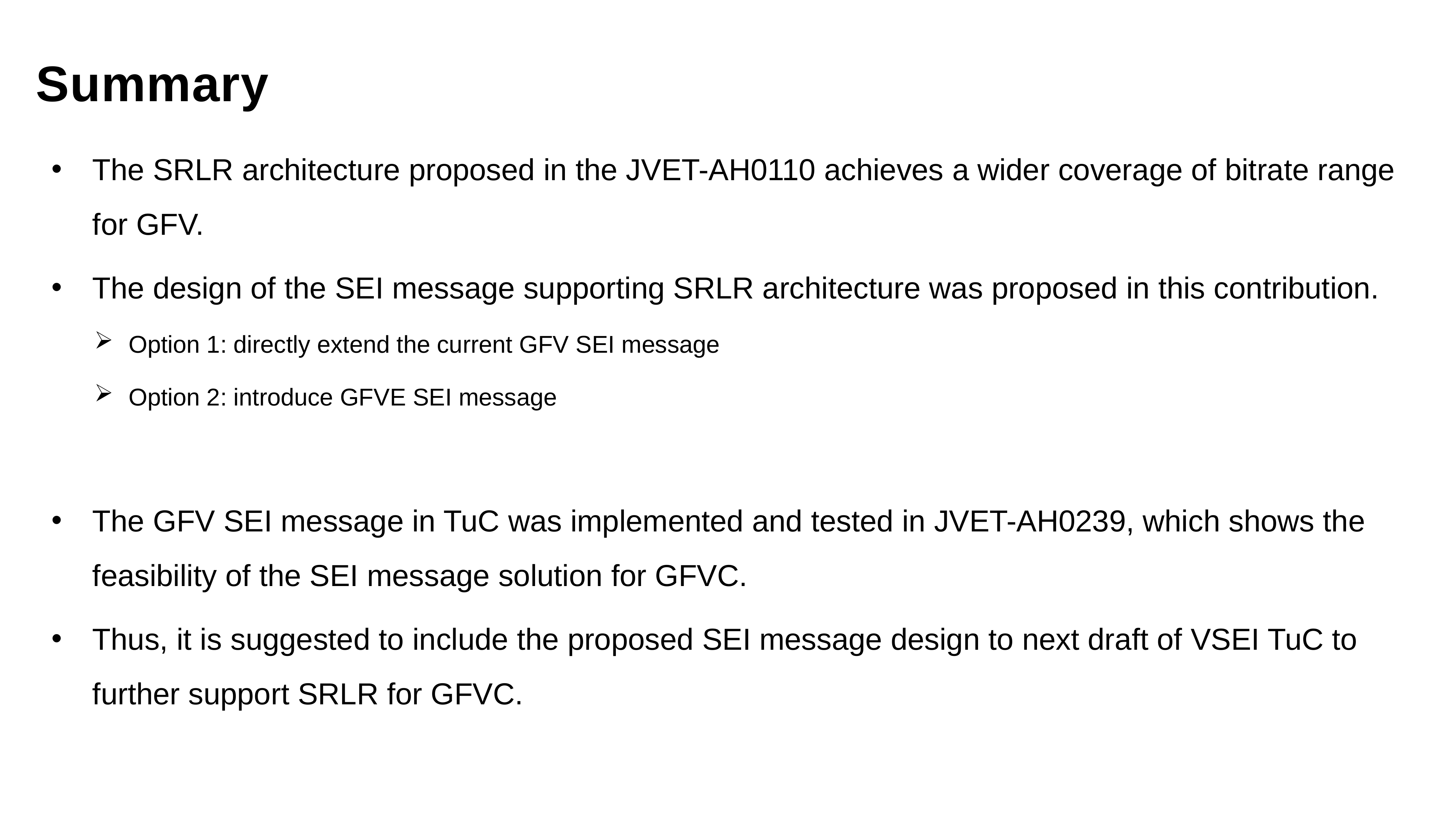

BBAAD9C20180234D78A0072836F0BA9012B9B2061D1C5B80AAD98B33B1BE2B238B43BB38B1696B0022C92A08C846AFEB15F9212A41D0CB411BBFC221707E24DE24F3B7AD0723F6B7648F24D7609240F448D2E91E7606108768A7B19A25629C58DB962B94CE3
Summary
The SRLR architecture proposed in the JVET-AH0110 achieves a wider coverage of bitrate range for GFV.
The design of the SEI message supporting SRLR architecture was proposed in this contribution.
Option 1: directly extend the current GFV SEI message
Option 2: introduce GFVE SEI message

The GFV SEI message in TuC was implemented and tested in JVET-AH0239, which shows the feasibility of the SEI message solution for GFVC.
Thus, it is suggested to include the proposed SEI message design to next draft of VSEI TuC to further support SRLR for GFVC.